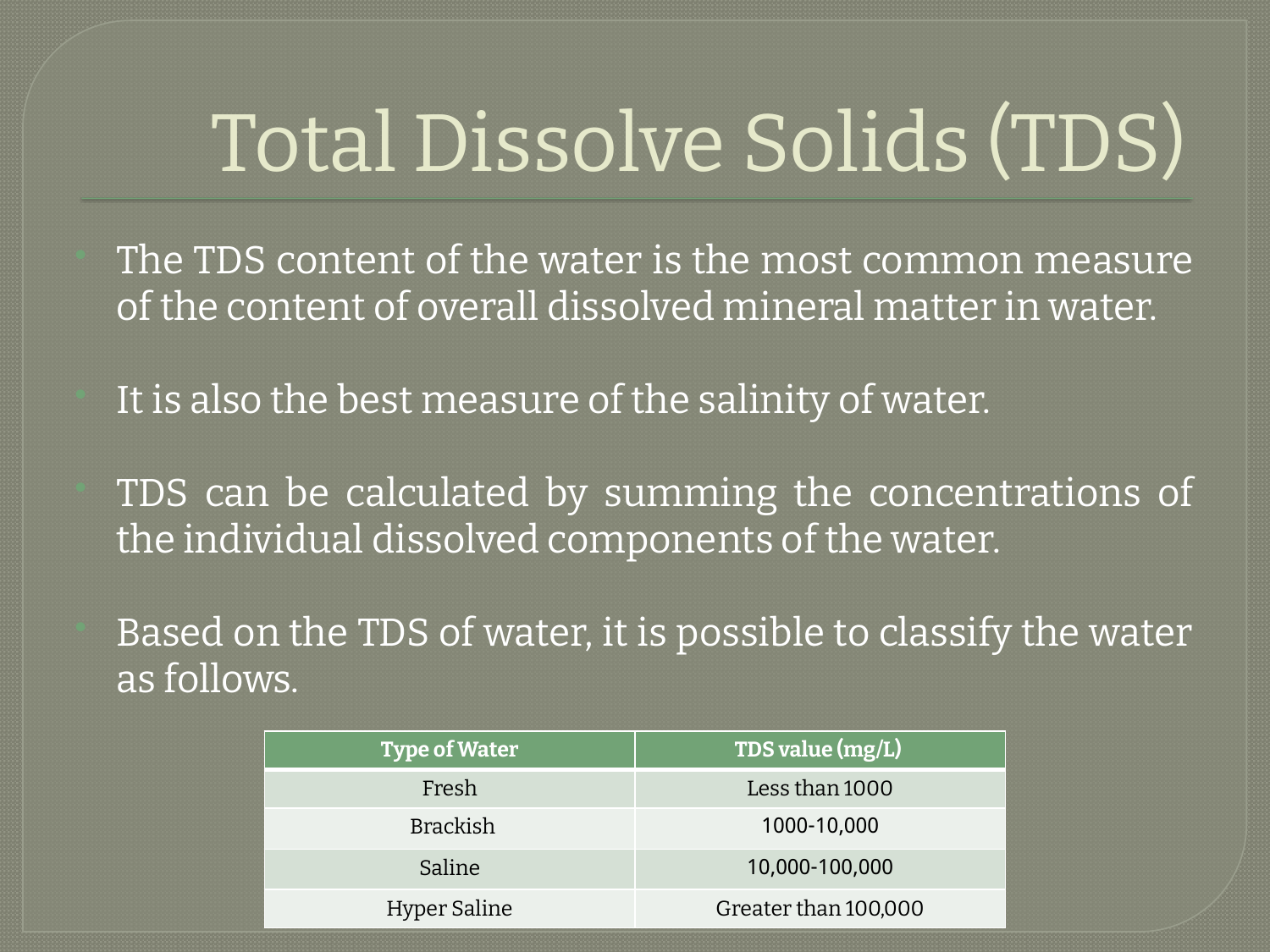

# Total Dissolve Solids (TDS)
The TDS content of the water is the most common measure of the content of overall dissolved mineral matter in water.

It is also the best measure of the salinity of water.

TDS can be calculated by summing the concentrations of the individual dissolved components of the water.

Based on the TDS of water, it is possible to classify the water as follows.
| Type of Water | TDS value (mg/L) |
| --- | --- |
| Fresh | Less than 1000 |
| Brackish | 1000-10,000 |
| Saline | 10,000-100,000 |
| Hyper Saline | Greater than 100,000 |